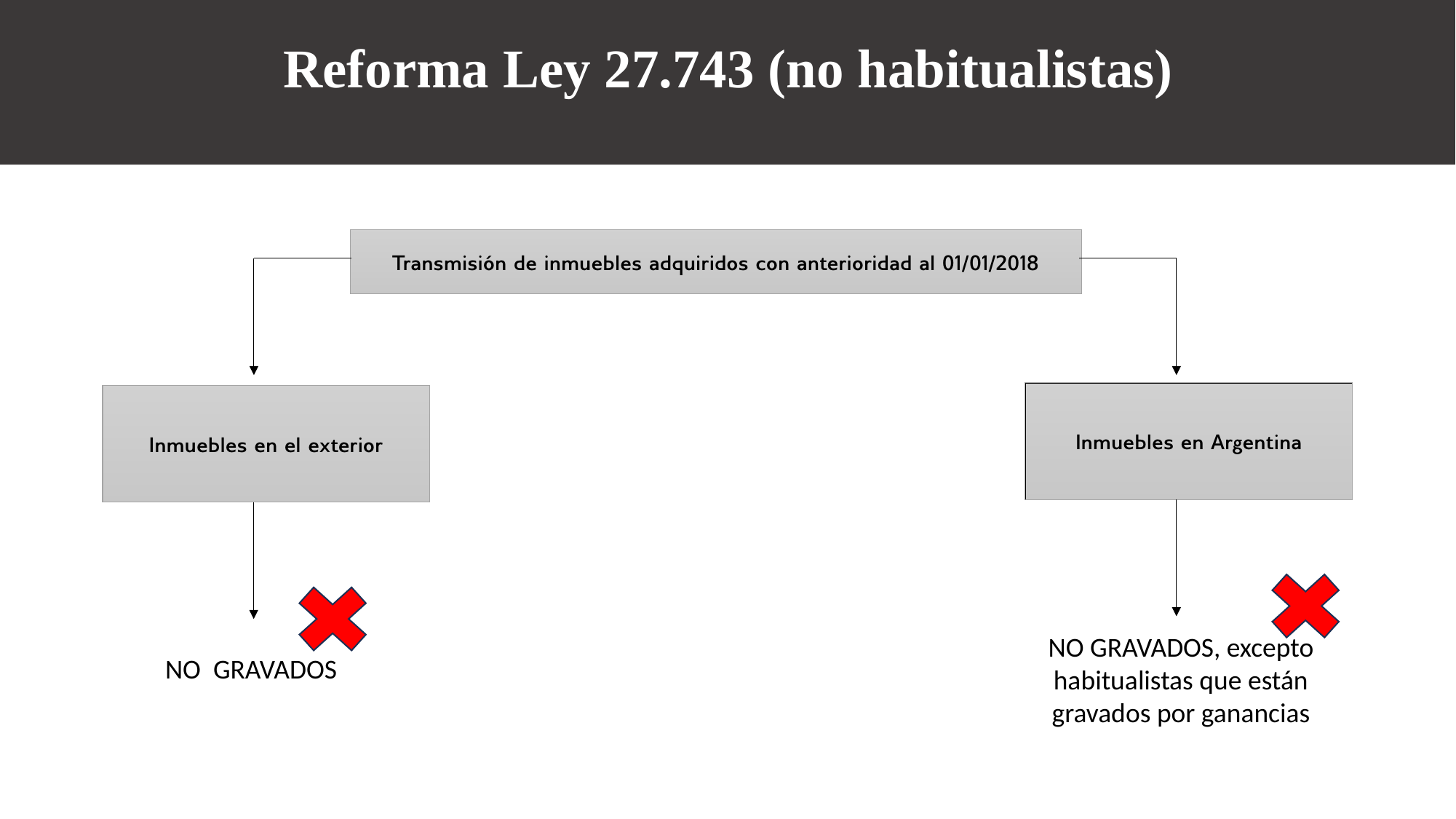

Reforma Ley 27.743 (no habitualistas)

Transmisión de inmuebles adquiridos con anterioridad al 01/01/2018
Inmuebles en Argentina
Inmuebles en el exterior

NO GRAVADOS, excepto habitualistas que están gravados por ganancias
NO  GRAVADOS